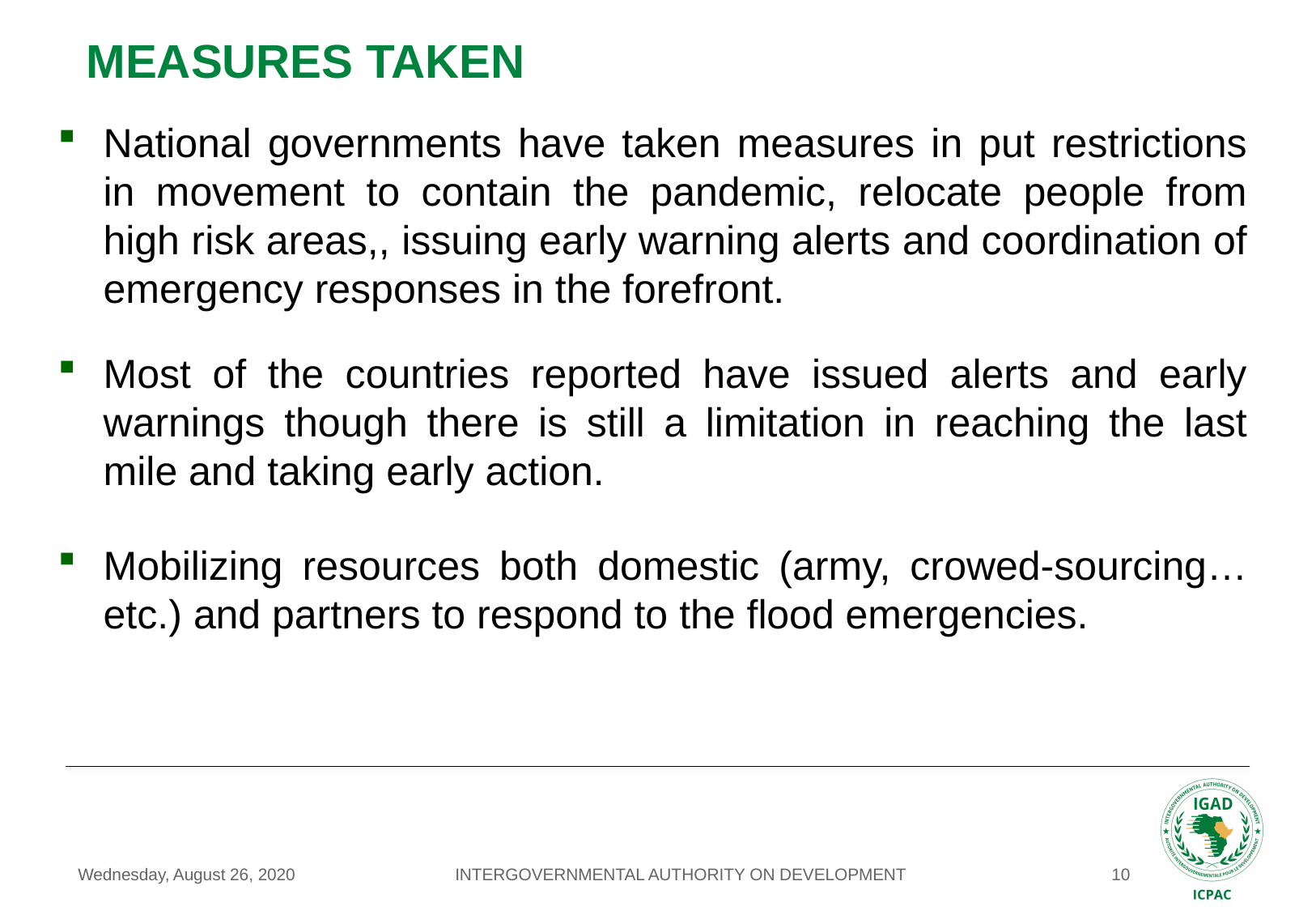

# Measures Taken
National governments have taken measures in put restrictions in movement to contain the pandemic, relocate people from high risk areas,, issuing early warning alerts and coordination of emergency responses in the forefront.

Most of the countries reported have issued alerts and early warnings though there is still a limitation in reaching the last mile and taking early action.

Mobilizing resources both domestic (army, crowed-sourcing…etc.) and partners to respond to the flood emergencies.

INTERGOVERNMENTAL AUTHORITY ON DEVELOPMENT
Wednesday, August 26, 2020
10